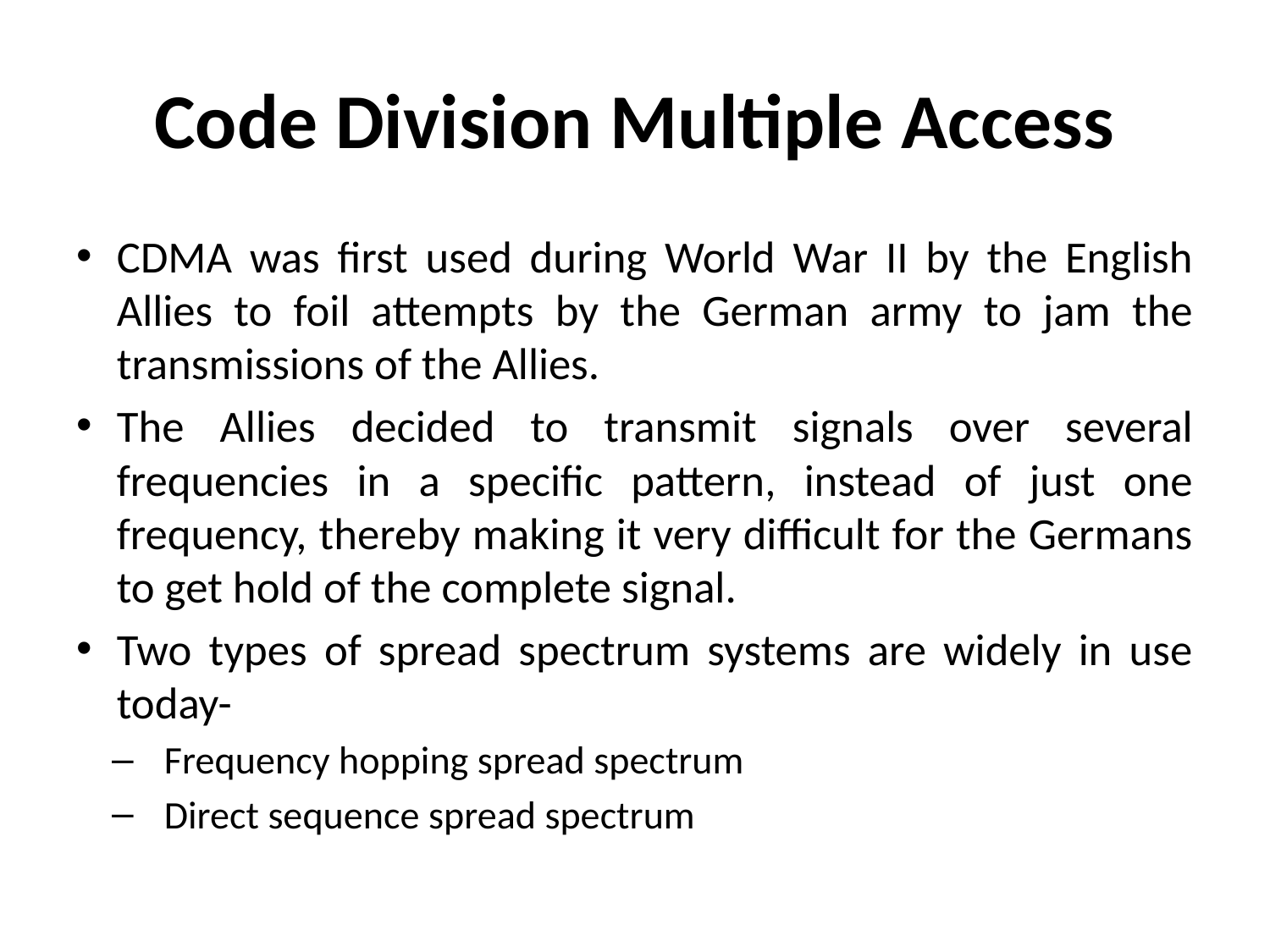

# Code Division Multiple Access
CDMA was first used during World War II by the English Allies to foil attempts by the German army to jam the transmissions of the Allies.
The Allies decided to transmit signals over several frequencies in a specific pattern, instead of just one frequency, thereby making it very difficult for the Germans to get hold of the complete signal.
Two types of spread spectrum systems are widely in use today-
Frequency hopping spread spectrum
Direct sequence spread spectrum